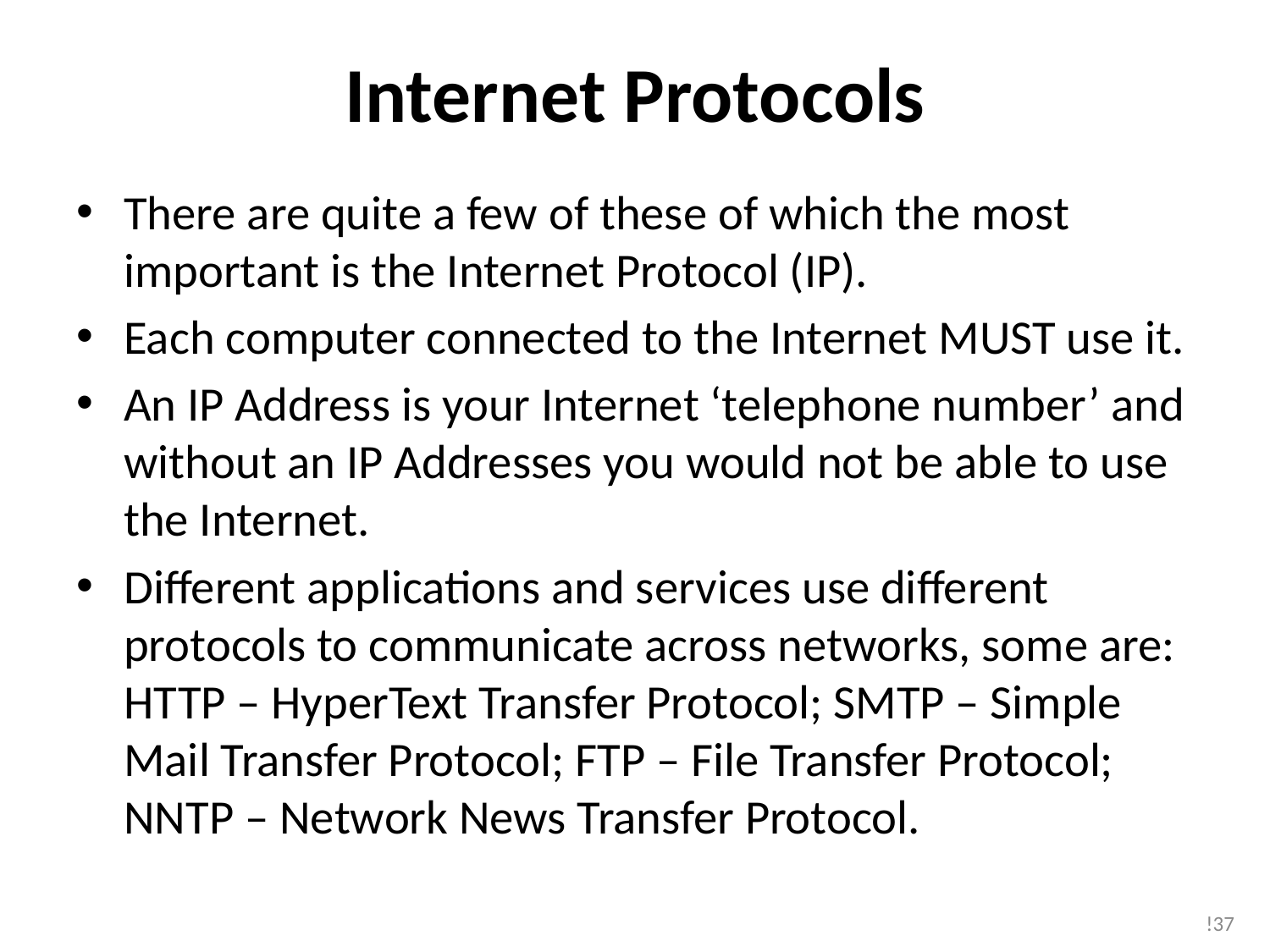

# Internet Protocols
There are quite a few of these of which the most important is the Internet Protocol (IP).
Each computer connected to the Internet MUST use it.
An IP Address is your Internet ‘telephone number’ and without an IP Addresses you would not be able to use the Internet.
Different applications and services use different protocols to communicate across networks, some are: HTTP – HyperText Transfer Protocol; SMTP – Simple Mail Transfer Protocol; FTP – File Transfer Protocol; NNTP – Network News Transfer Protocol.

!37